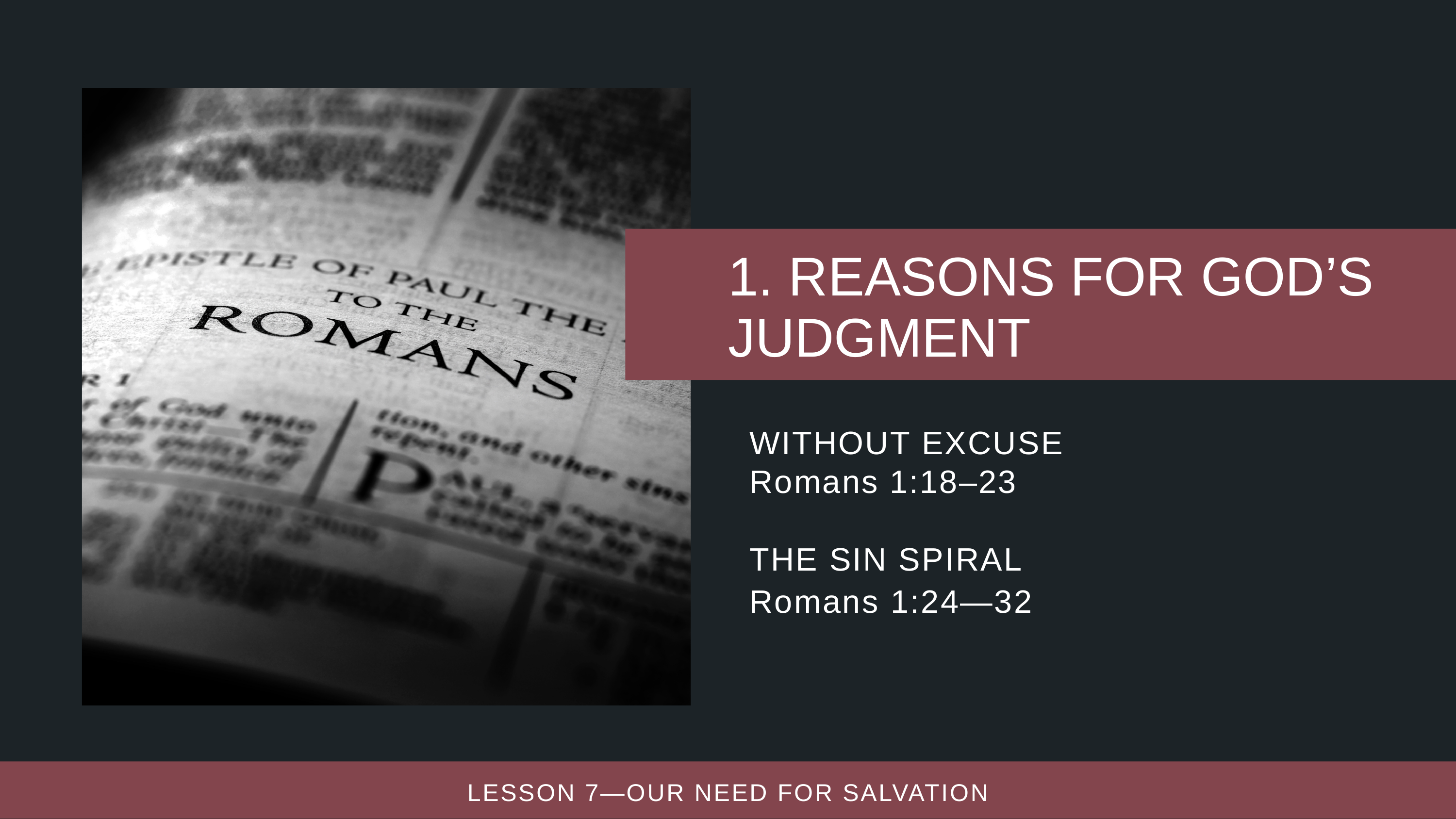

WITHOUT EXCUSE
Romans 1:18–23
THE SIN SPIRAL
Romans 1:24—32